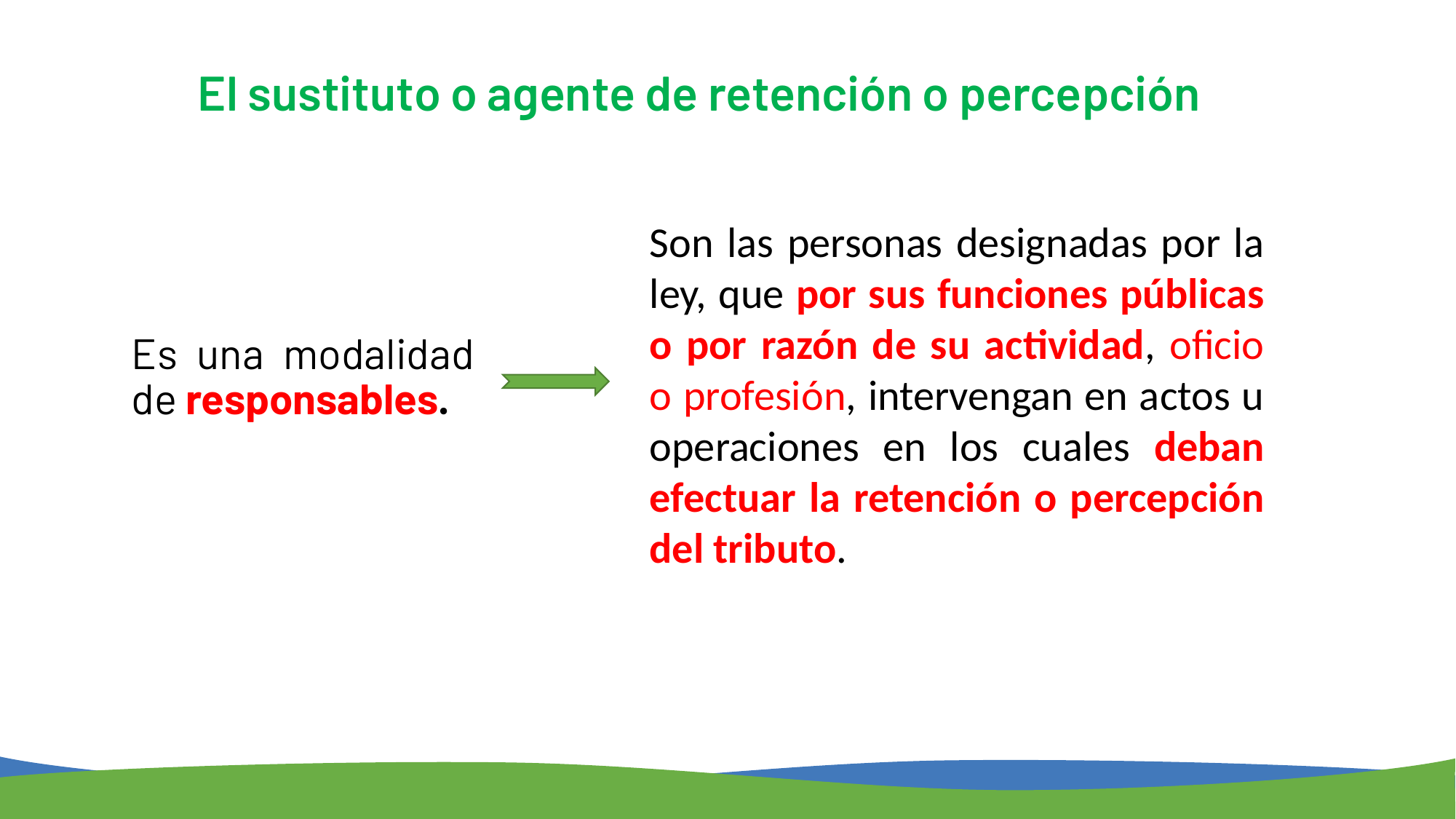

El sustituto o agente de retención o percepción
Son las personas designadas por la ley, que por sus funciones públicas o por razón de su actividad, oficio o profesión, intervengan en actos u operaciones en los cuales deban efectuar la retención o percepción del tributo.
Es una modalidad de responsables.